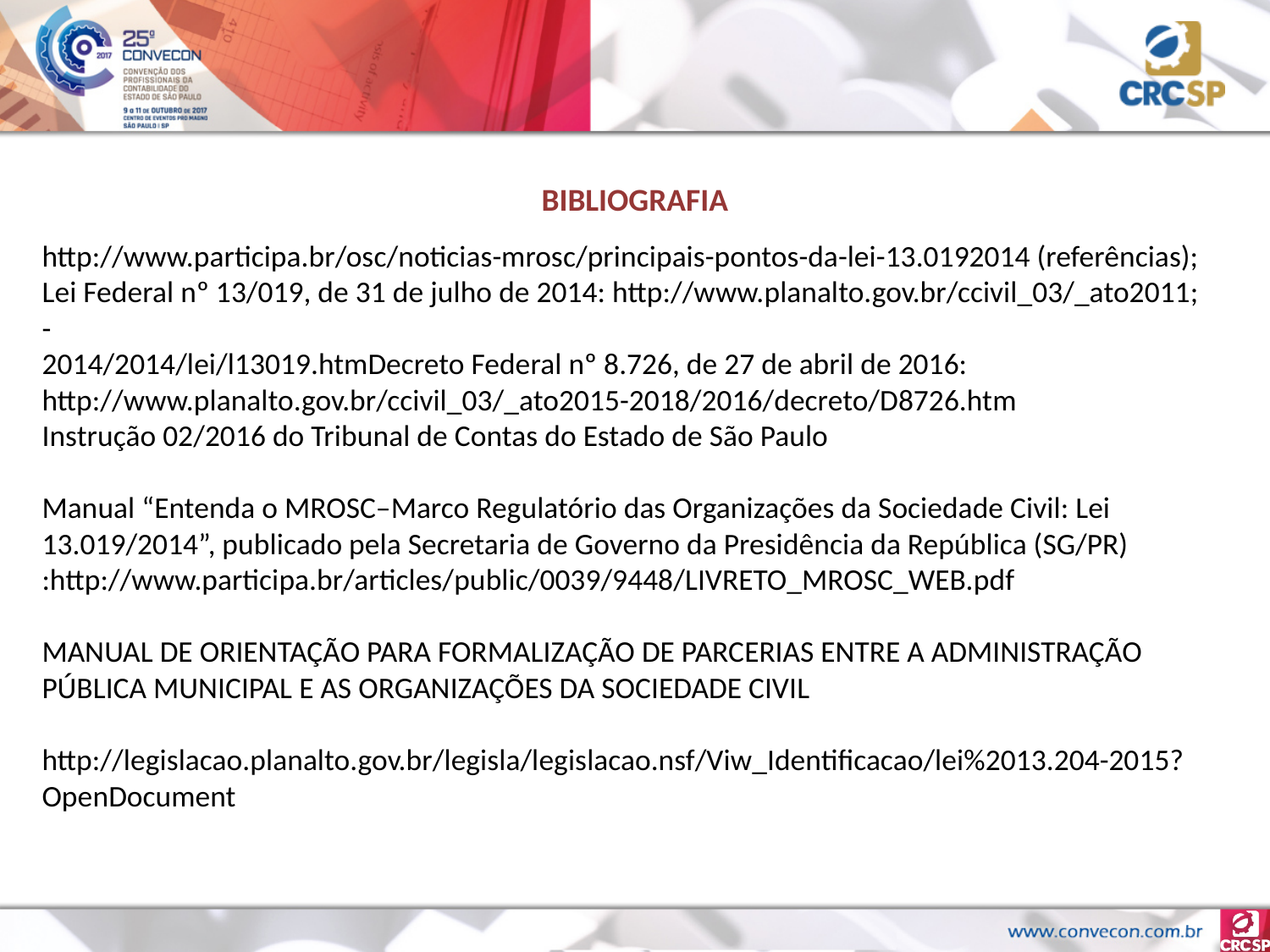

BIBLIOGRAFIA

http://www.participa.br/osc/noticias-mrosc/principais-pontos-da-lei-13.0192014 (referências); Lei Federal nº 13/019, de 31 de julho de 2014: http://www.planalto.gov.br/ccivil_03/_ato2011;
-
2014/2014/lei/l13019.htmDecreto Federal nº 8.726, de 27 de abril de 2016: http://www.planalto.gov.br/ccivil_03/_ato2015-2018/2016/decreto/D8726.htm
Instrução 02/2016 do Tribunal de Contas do Estado de São Paulo

Manual “Entenda o MROSC–Marco Regulatório das Organizações da Sociedade Civil: Lei 13.019/2014”, publicado pela Secretaria de Governo da Presidência da República (SG/PR)
:http://www.participa.br/articles/public/0039/9448/LIVRETO_MROSC_WEB.pdf

MANUAL DE ORIENTAÇÃO PARA FORMALIZAÇÃO DE PARCERIAS ENTRE A ADMINISTRAÇÃO PÚBLICA MUNICIPAL E AS ORGANIZAÇÕES DA SOCIEDADE CIVIL

http://legislacao.planalto.gov.br/legisla/legislacao.nsf/Viw_Identificacao/lei%2013.204-2015?OpenDocument